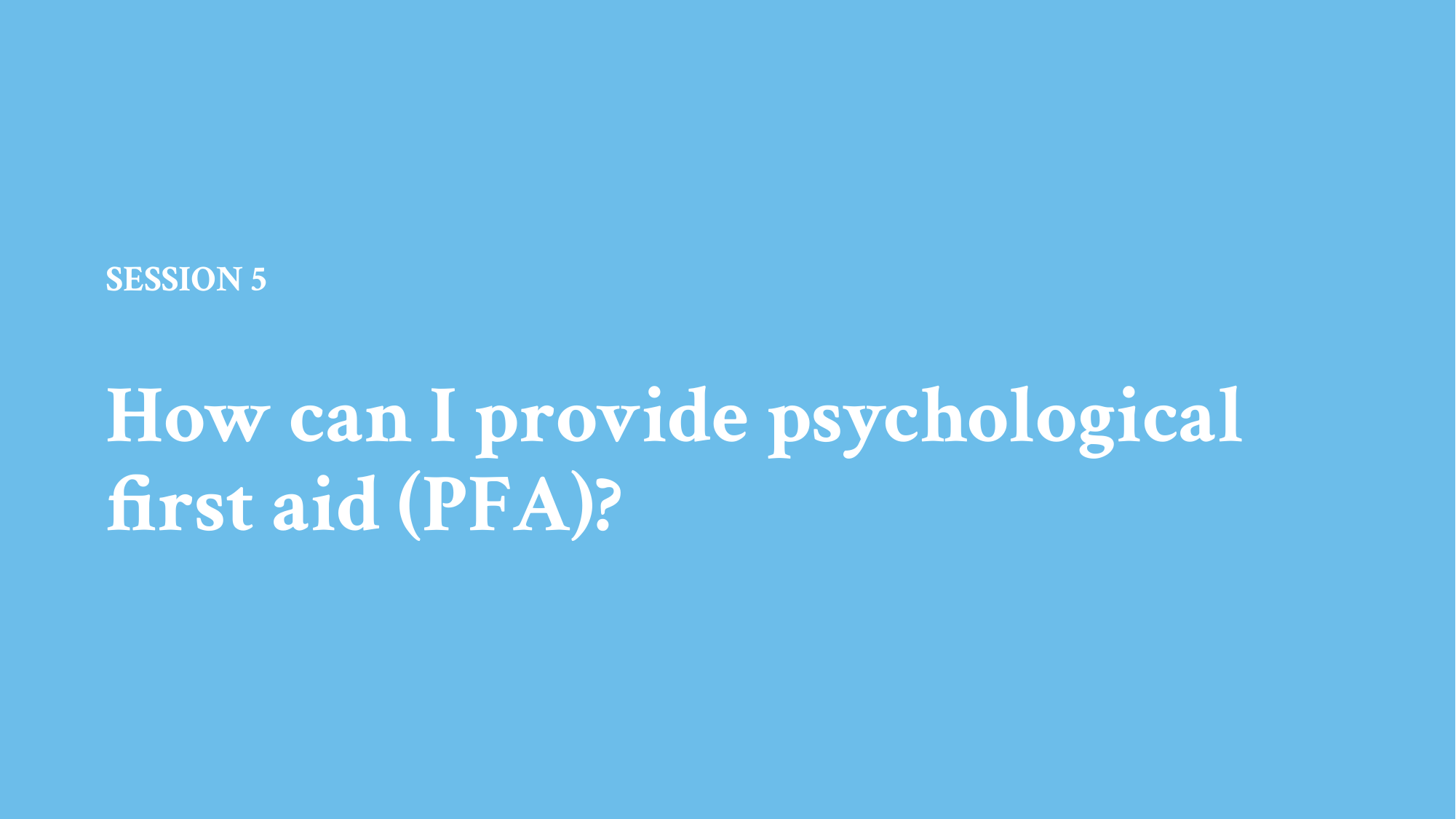

SESSION 5
How can I provide psychological first aid (PFA)?